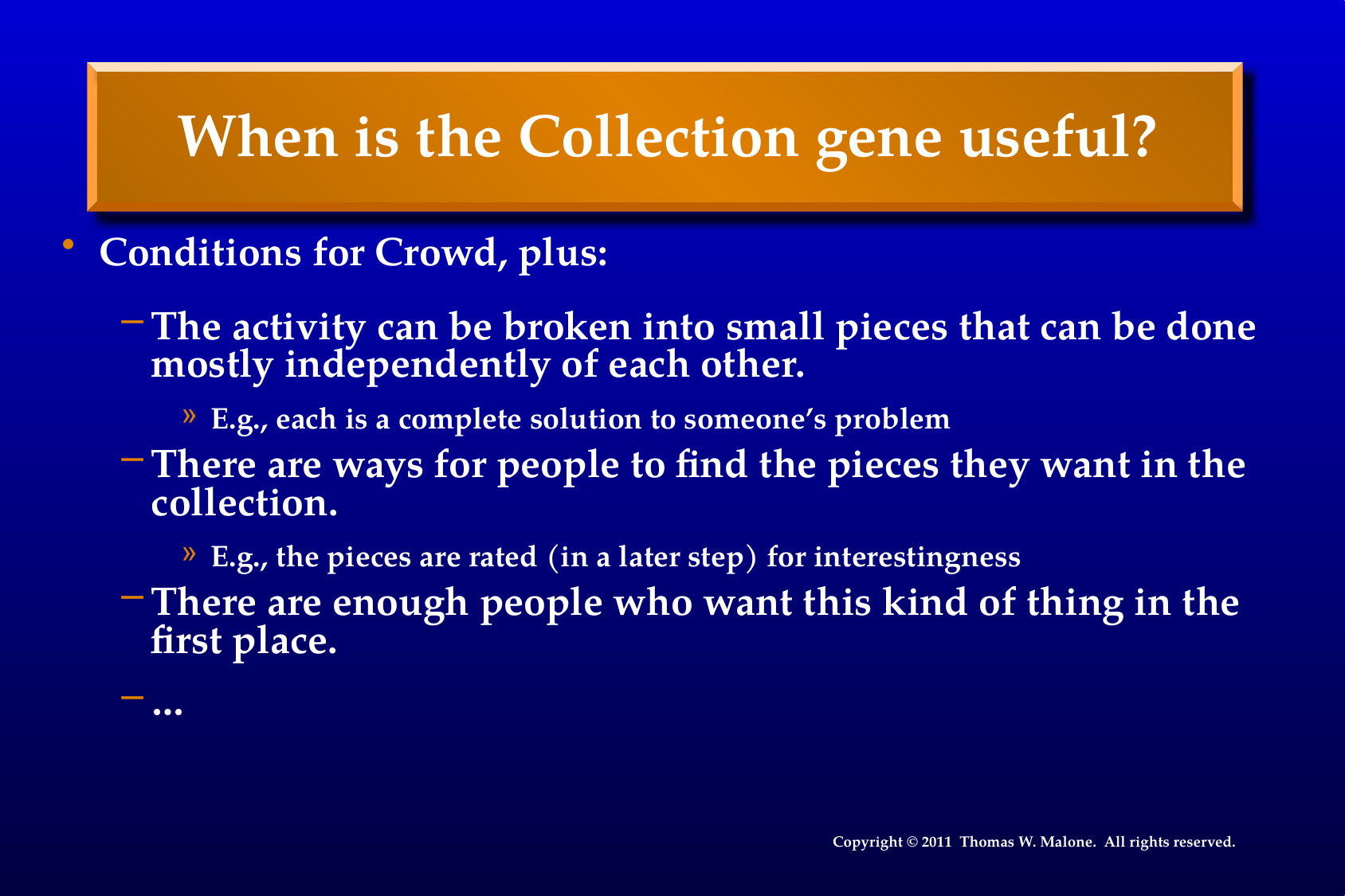

# When is the Collection gene useful?
Conditions for Crowd, plus:
The activity can be broken into small pieces that can be done mostly independently of each other.
E.g., each is a complete solution to someone’s problem
There are ways for people to find the pieces they want in the collection.
E.g., the pieces are rated (in a later step) for interestingness
There are enough people who want this kind of thing in the first place.
…